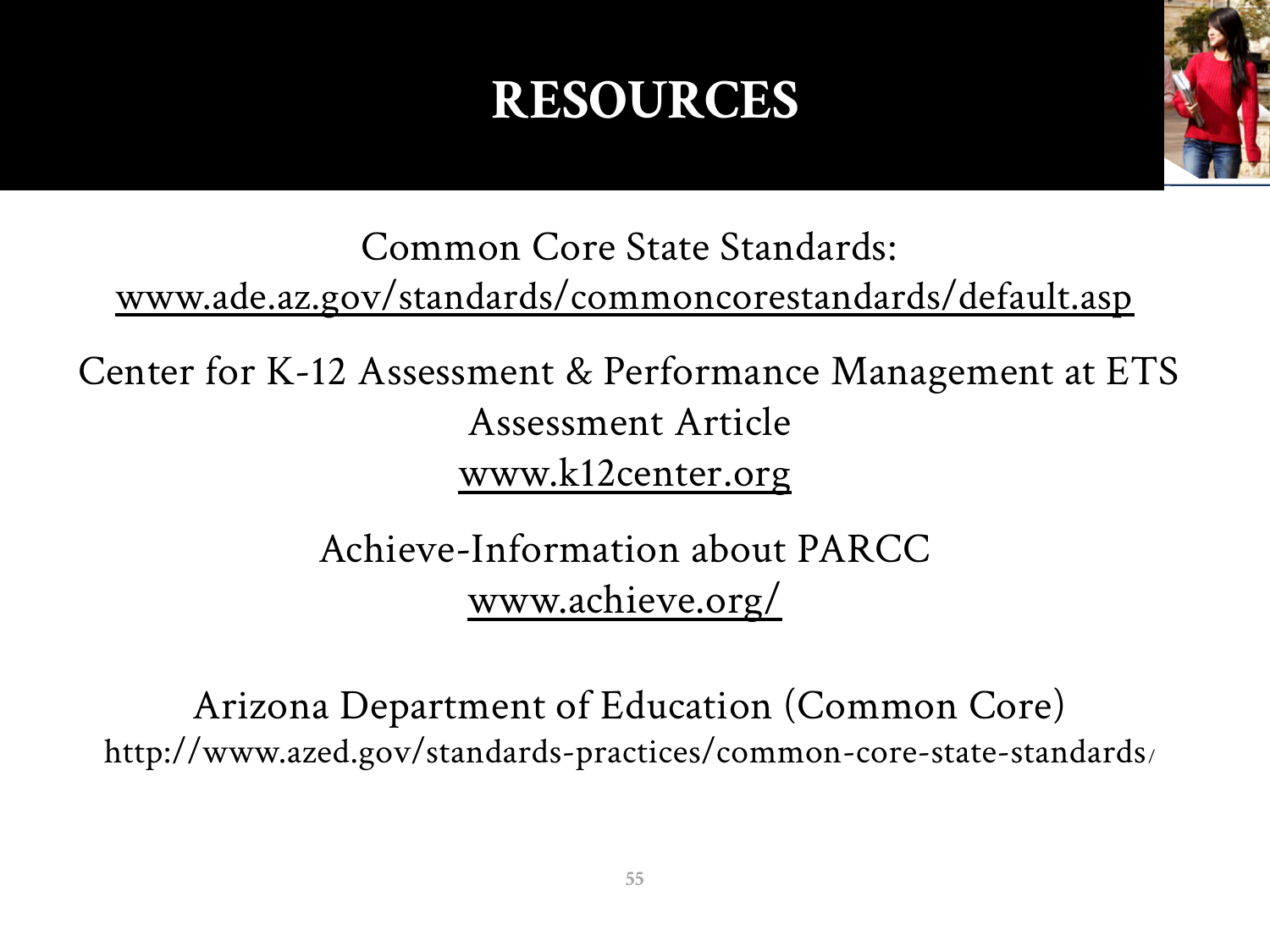

# Resources
Common Core State Standards:
www.ade.az.gov/standards/commoncorestandards/default.asp

Center for K-12 Assessment & Performance Management at ETS
Assessment Article
www.k12center.org

Achieve-Information about PARCC
www.achieve.org/

Arizona Department of Education (Common Core)
http://www.azed.gov/standards-practices/common-core-state-standards/

55